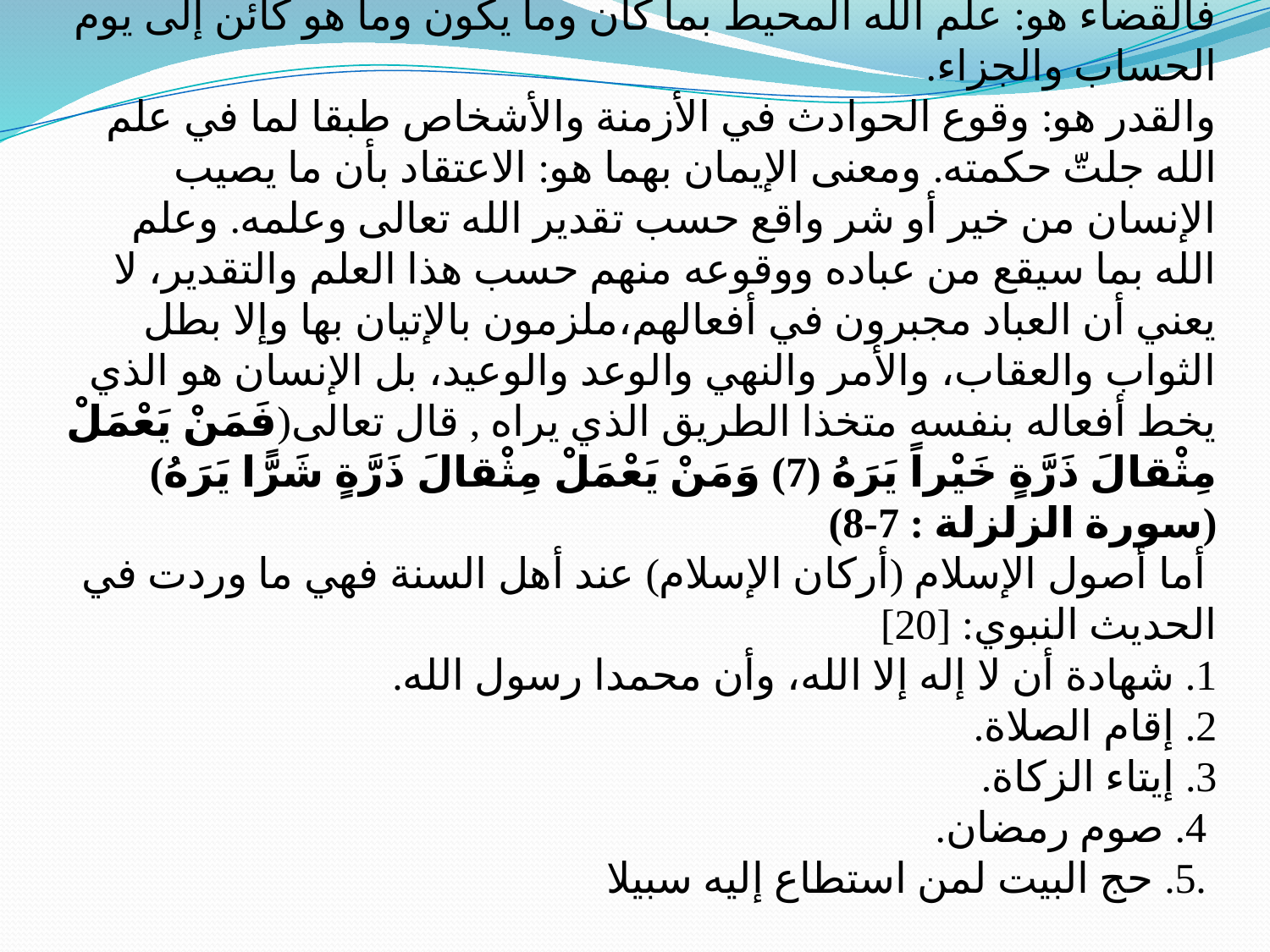

# فالقضاء هو: علم الله المحيط بما كان وما يكون وما هو كائن إلى يوم الحساب والجزاء. والقدر هو: وقوع الحوادث في الأزمنة والأشخاص طبقا لما في علم الله جلتّ حكمته. ومعنى الإيمان بهما هو: الاعتقاد بأن ما يصيب الإنسان من خير أو شر واقع حسب تقدير الله تعالى وعلمه. وعلم الله بما سيقع من عباده ووقوعه منهم حسب هذا العلم والتقدير، لا يعني أن العباد مجبرون في أفعالهم،ملزمون بالإتيان بها وإلا بطل الثواب والعقاب، والأمر والنهي والوعد والوعيد، بل الإنسان هو الذي يخط أفعاله بنفسه متخذا الطريق الذي يراه , قال تعالى(فَمَنْ يَعْمَلْ مِثْقالَ ذَرَّةٍ خَيْراً يَرَهُ (7) وَمَنْ يَعْمَلْ مِثْقالَ ذَرَّةٍ شَرًّا يَرَهُ) (سورة الزلزلة : 7-8) أما أصول الإسلام (أركان الإسلام) عند أهل السنة فهي ما وردت في الحديث النبوي: [20] 1. شهادة أن لا إله إلا الله، وأن محمدا رسول الله. 2. إقام الصلاة. 3. إيتاء الزكاة. 4. صوم رمضان. 5. حج البيت لمن استطاع إليه سبيلا.